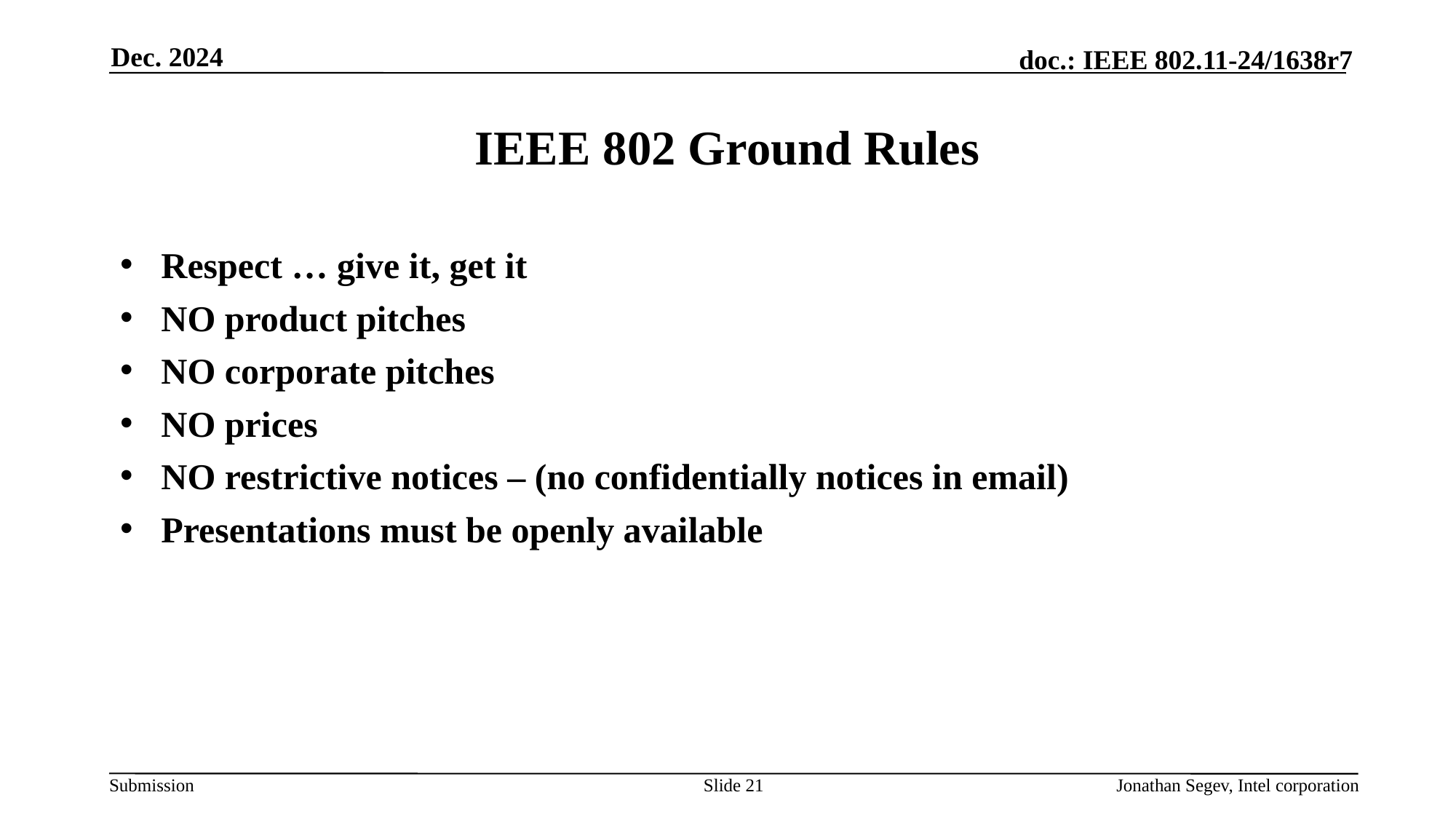

Dec. 2024
# IEEE 802 Ground Rules
Respect … give it, get it
NO product pitches
NO corporate pitches
NO prices
NO restrictive notices – (no confidentially notices in email)
Presentations must be openly available

Slide 21
Jonathan Segev, Intel corporation